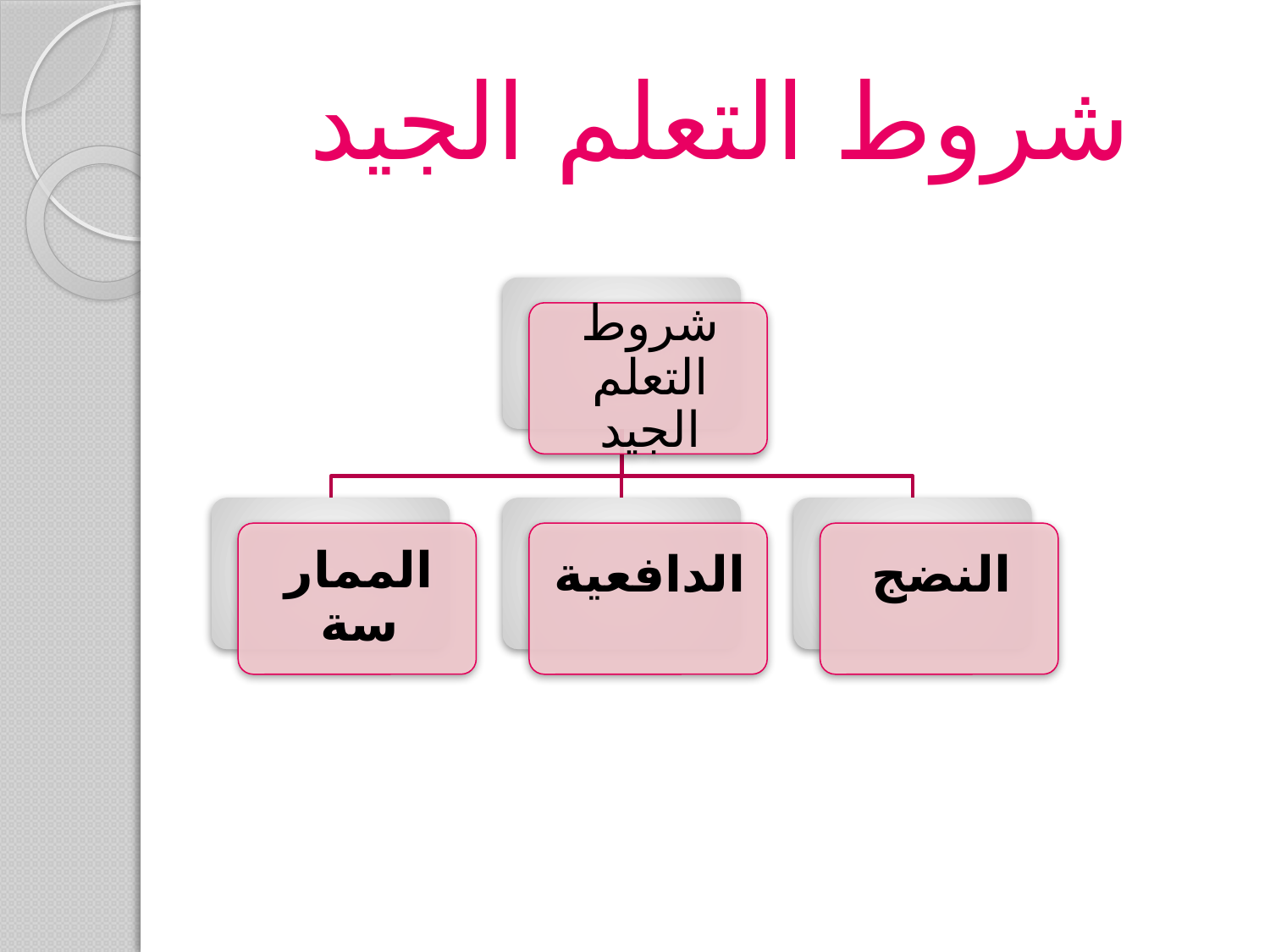

# شروط التعلم الجيد
شروط التعلم الجيد
الممارسة
الدافعية

النضج